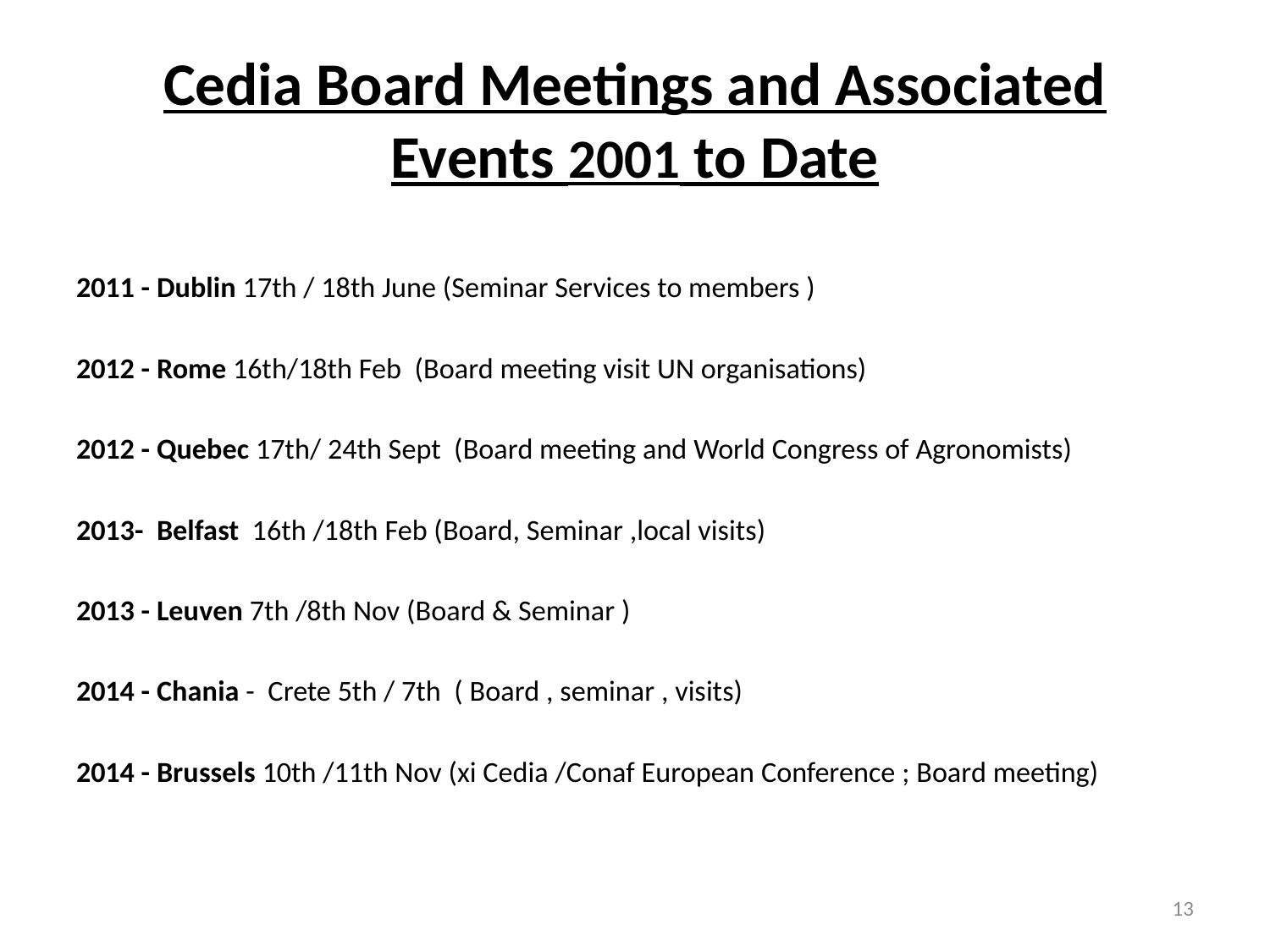

# Cedia Board Meetings and Associated Events 2001 to Date

2011 - Dublin 17th / 18th June (Seminar Services to members )

2012 - Rome 16th/18th Feb  (Board meeting visit UN organisations)

2012 - Quebec 17th/ 24th Sept  (Board meeting and World Congress of Agronomists)

2013-  Belfast  16th /18th Feb (Board, Seminar ,local visits)

2013 - Leuven 7th /8th Nov (Board & Seminar )

2014 - Chania -  Crete 5th / 7th  ( Board , seminar , visits)

2014 - Brussels 10th /11th Nov (xi Cedia /Conaf European Conference ; Board meeting)

13